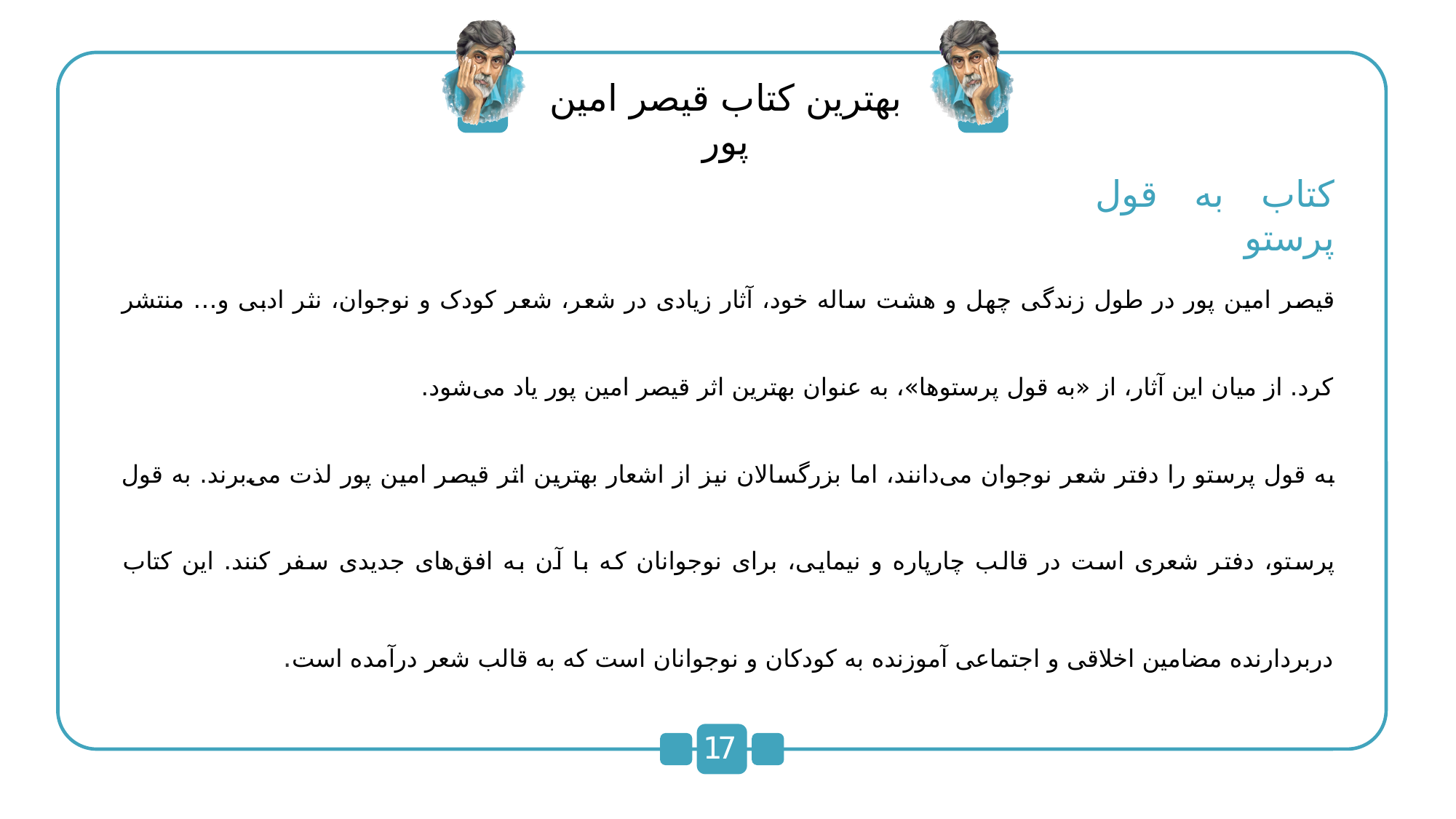

بهترین کتاب قیصر امین پور
کتاب به قول پرستو
قیصر امین پور در طول زندگی چهل و هشت ساله خود، آثار زیادی در شعر، شعر کودک و نوجوان، نثر ادبی و… منتشر کرد. از میان این آثار، از «به قول پرستوها»، به عنوان بهترین اثر قیصر امین پور یاد می‌شود.
به قول پرستو را دفتر شعر نوجوان می‌دانند، اما بزرگسالان نیز از اشعار بهترین اثر قیصر امین پور لذت می‌برند. به قول پرستو، دفتر شعری است در قالب چارپاره و نیمایی، برای نوجوانان که با آن به افق‌های جدیدی سفر کنند. این کتاب دربردارنده مضامین اخلاقی و اجتماعی آموزنده به کودکان و نوجوانان است که به قالب شعر درآمده است.
17